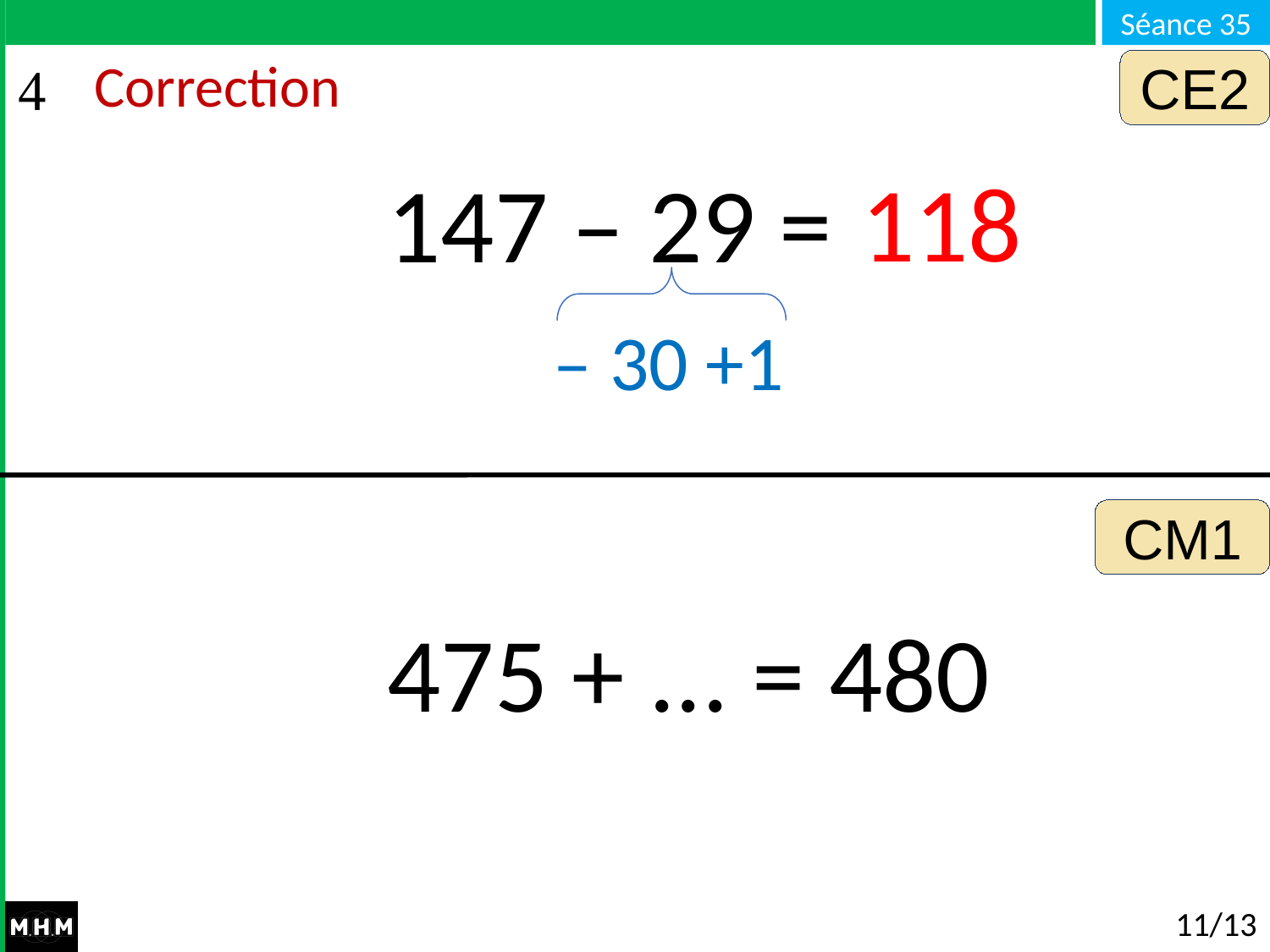

CE2
# Correction
118
147 – 29 =

– 30 +1

CM1
475 + ... = 480
11/13